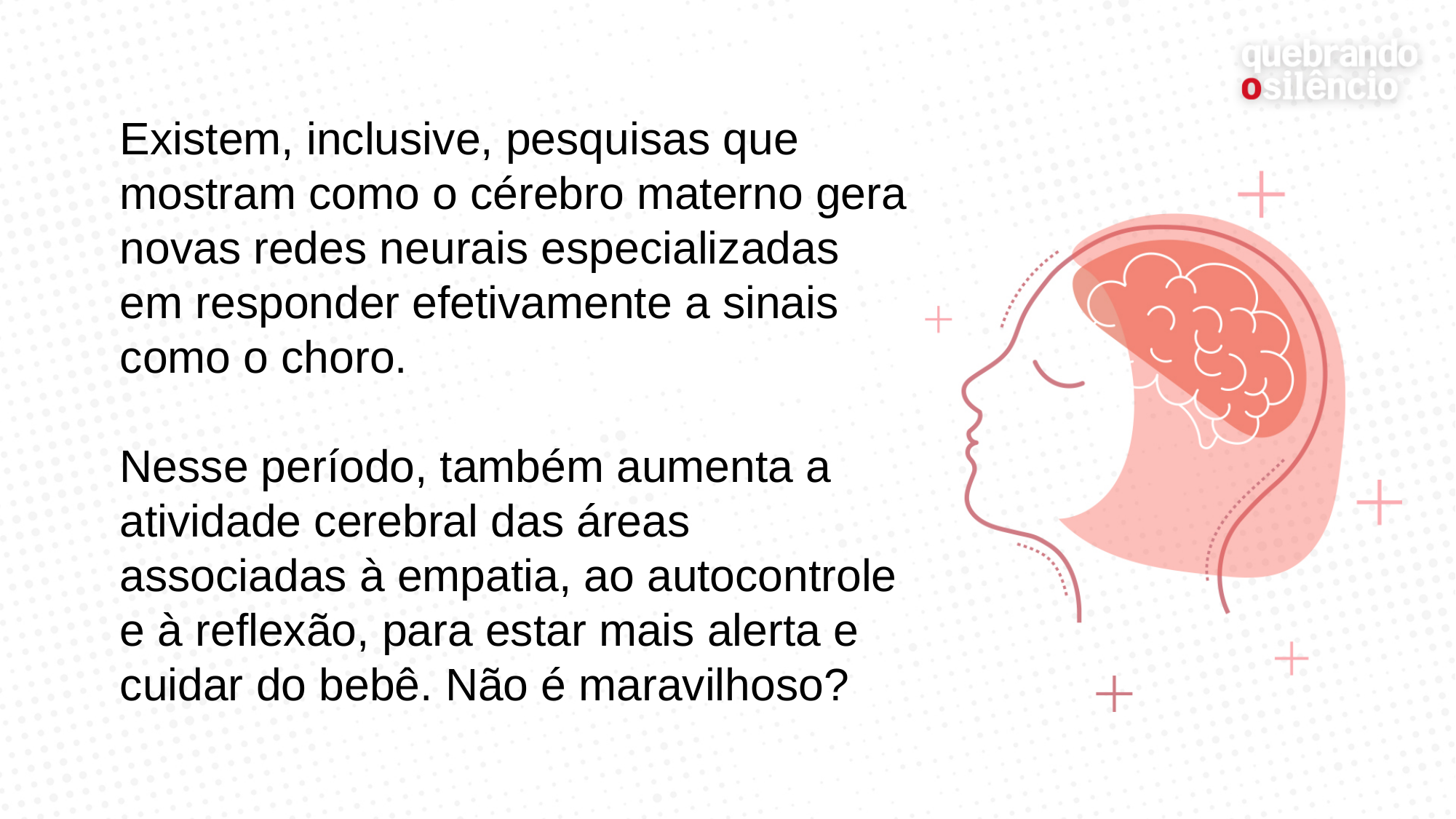

# Existem, inclusive, pesquisas que mostram como o cérebro materno gera novas redes neurais especializadas em responder efetivamente a sinais como o choro. Nesse período, também aumenta a atividade cerebral das áreas associadas à empatia, ao autocontrole e à reflexão, para estar mais alerta e cuidar do bebê. Não é maravilhoso?